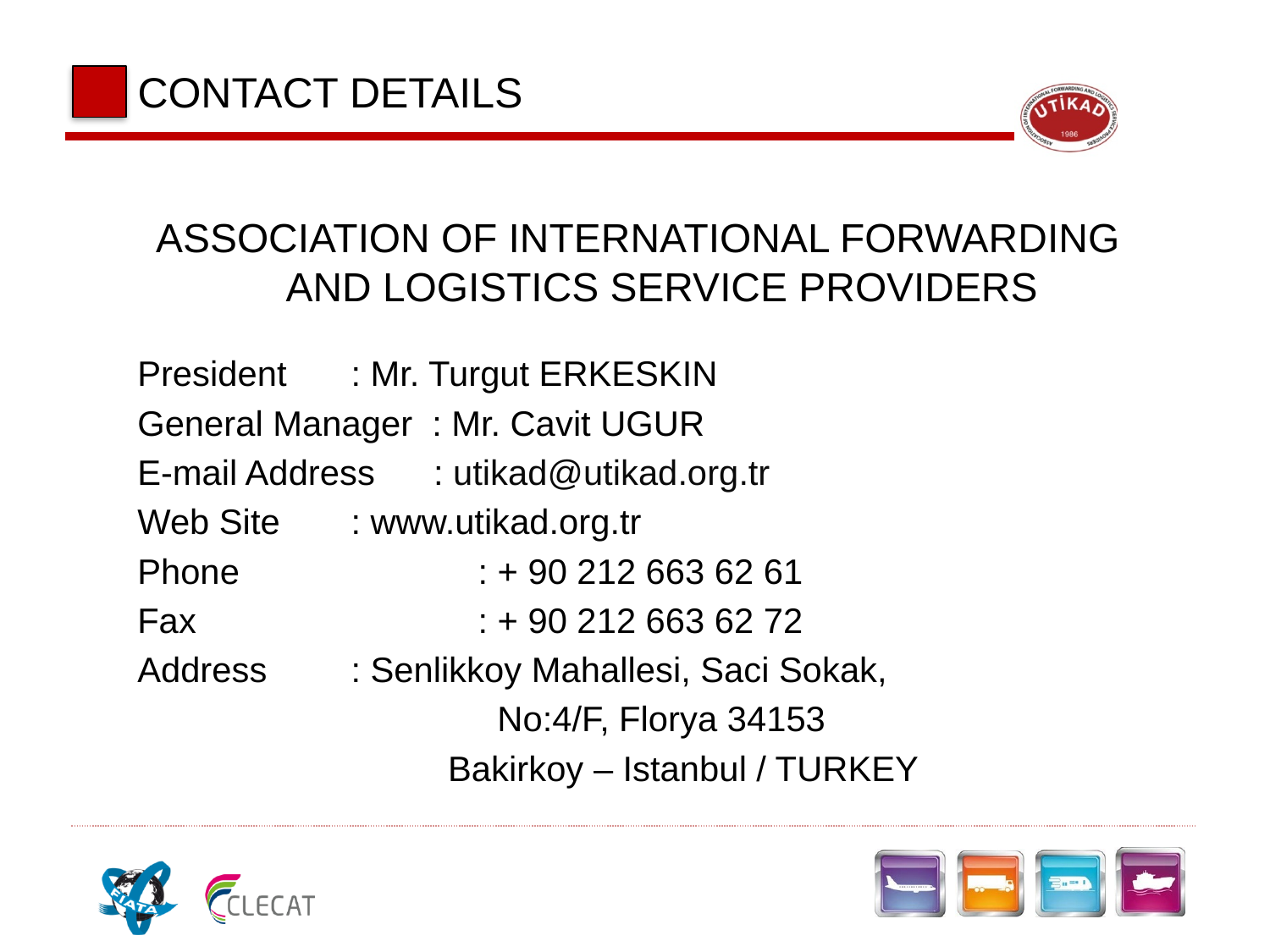

CONTACT DETAILS

ASSOCIATION OF INTERNATIONAL FORWARDING AND LOGISTICS SERVICE PROVIDERS

President	    : Mr. Turgut ERKESKIN
General Manager  : Mr. Cavit UGUR
E-mail Address      : utikad@utikad.org.tr
Web Site	    : www.utikad.org.tr
Phone		    : + 90 212 663 62 61
Fax		    : + 90 212 663 62 72
Address	    : Senlikkoy Mahallesi, Saci Sokak,
			      No:4/F, Florya 34153
	                           Bakirkoy – Istanbul / TURKEY